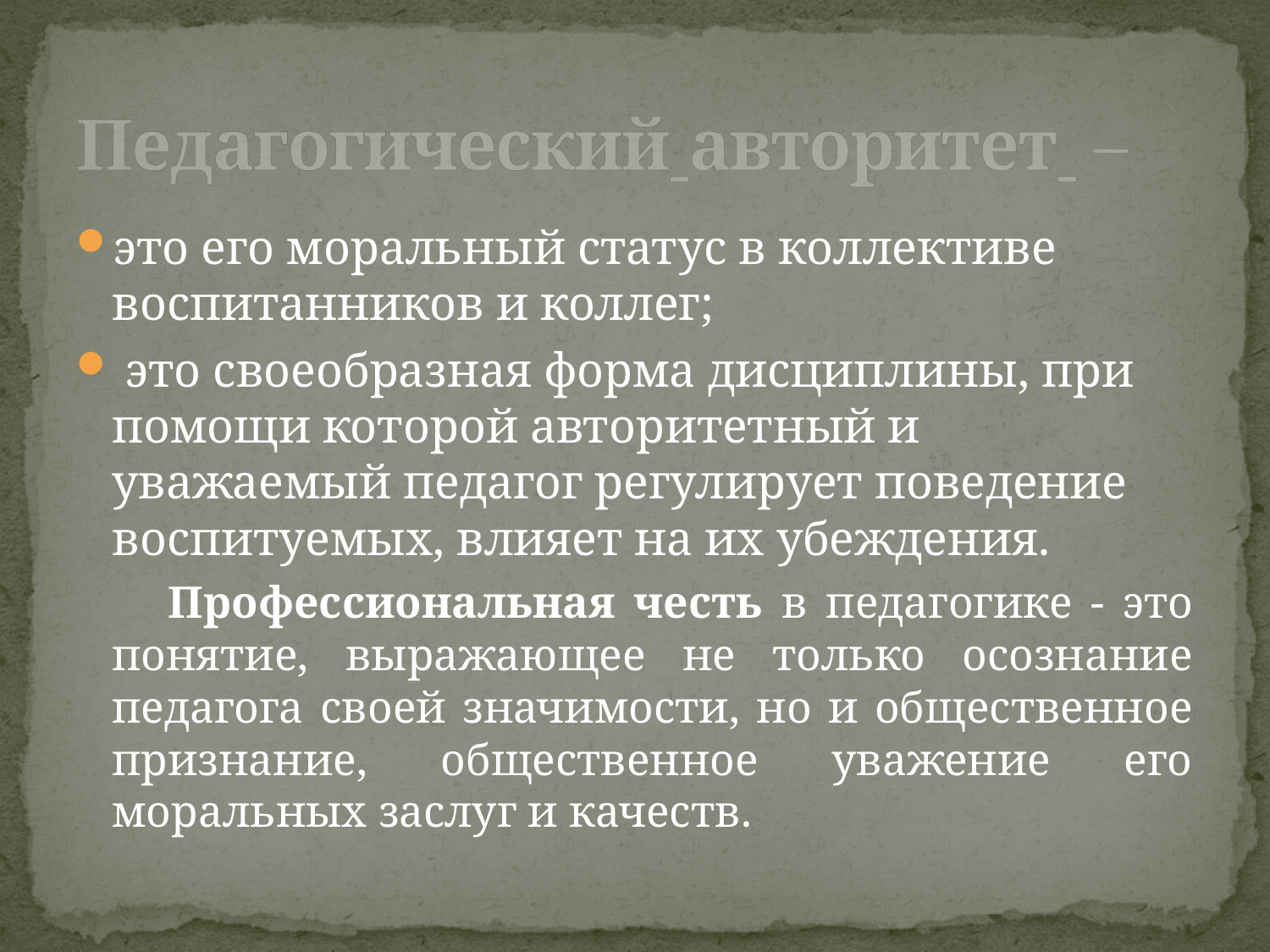

# Педагогический авторитет  –
это его моральный статус в коллективе воспитанников и коллег;
 это своеобразная форма дисциплины, при помощи которой авторитетный и уважаемый педагог регулирует поведение воспитуемых, влияет на их убеждения.
     Профессиональная честь в педагогике - это понятие, выражающее не только осознание педагога своей значимости, но и общественное признание, общественное уважение его моральных заслуг и качеств.